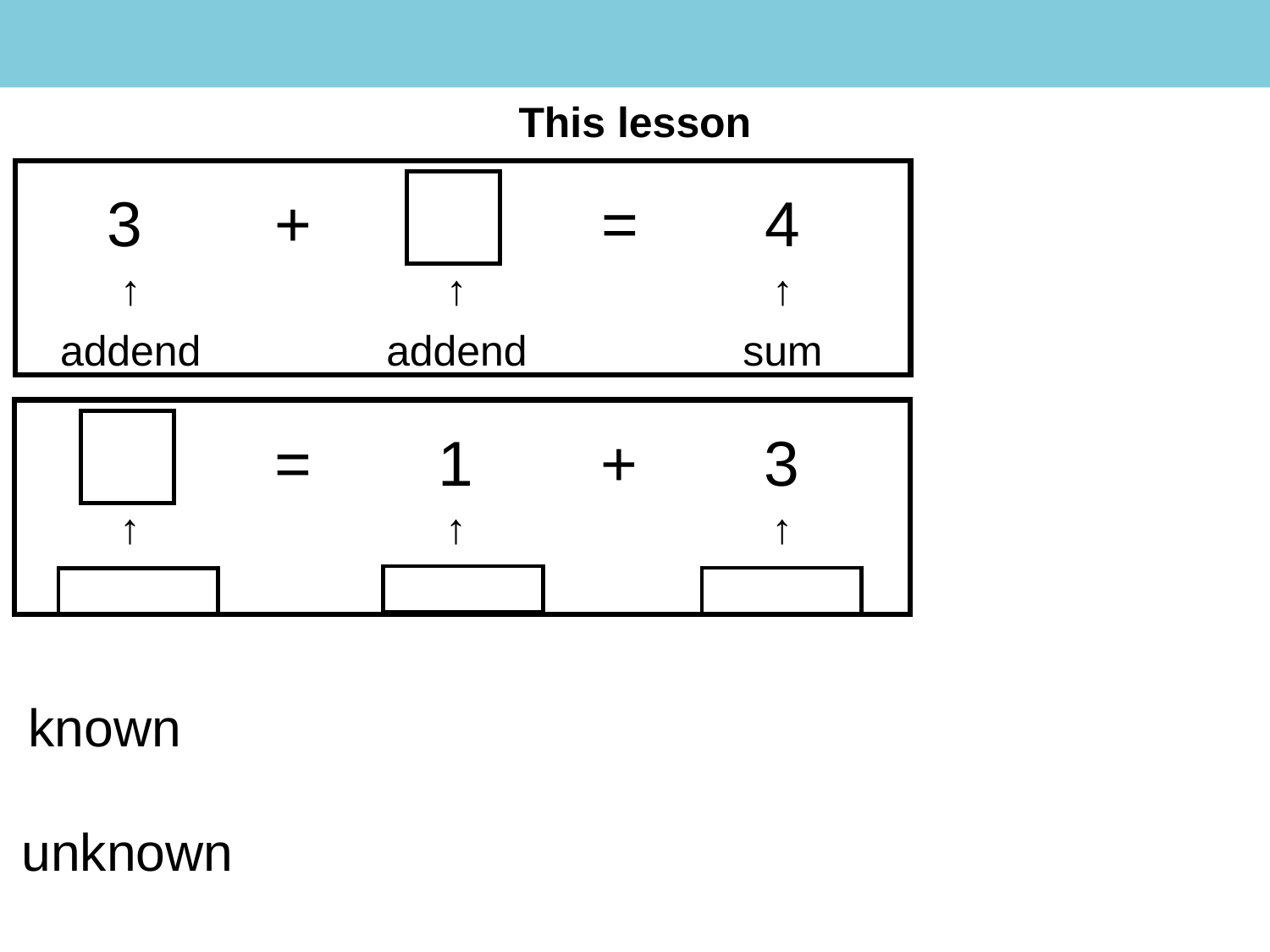

This lesson

| 3 | + | 1 | = | 4 |
| --- | --- | --- | --- | --- |
| ↑ addend |  | ↑ addend |  | ↑ sum |

| 4 | = | 1 | + | 3 |
| --- | --- | --- | --- | --- |
| ↑ sum |  | ↑ addend |  | ↑ addend |

known
unknown